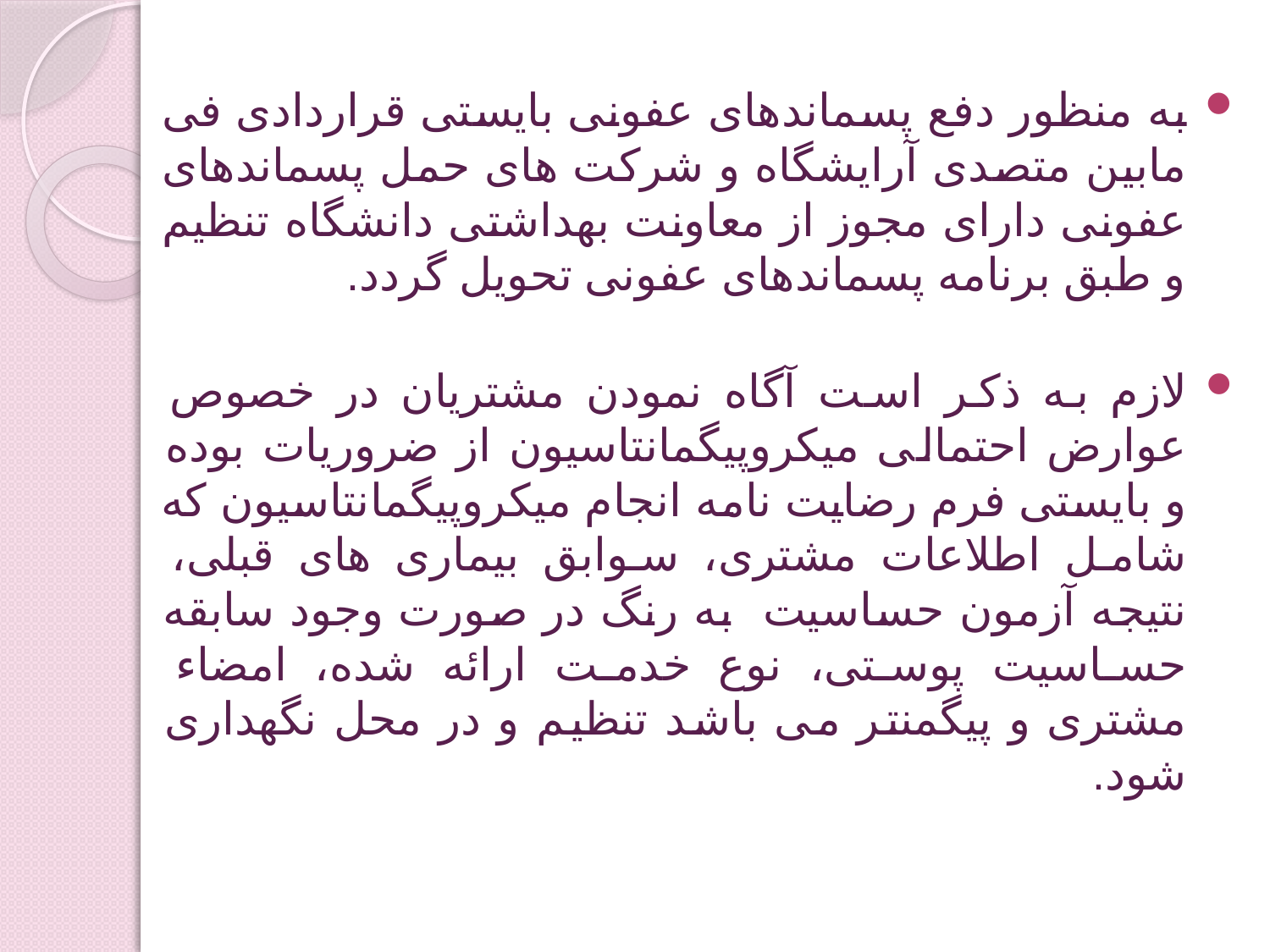

به منظور دفع پسماندهای عفونی بایستی قراردادی فی مابین متصدی آرایشگاه و شرکت های حمل پسماندهای عفونی دارای مجوز از معاونت بهداشتی دانشگاه تنظیم و طبق برنامه پسماندهای عفونی تحویل گردد.

لازم به ذکر است آگاه نمودن مشتریان در خصوص عوارض احتمالی میکروپیگمانتاسیون از ضروریات بوده و بایستی فرم رضایت نامه انجام میکروپیگمانتاسیون که شامل اطلاعات مشتری، سوابق بیماری های قبلی، نتیجه آزمون حساسیت  به رنگ در صورت وجود سابقه حساسیت پوستی، نوع خدمت ارائه شده، امضاء مشتری و پیگمنتر می باشد تنظیم و در محل نگهداری شود.